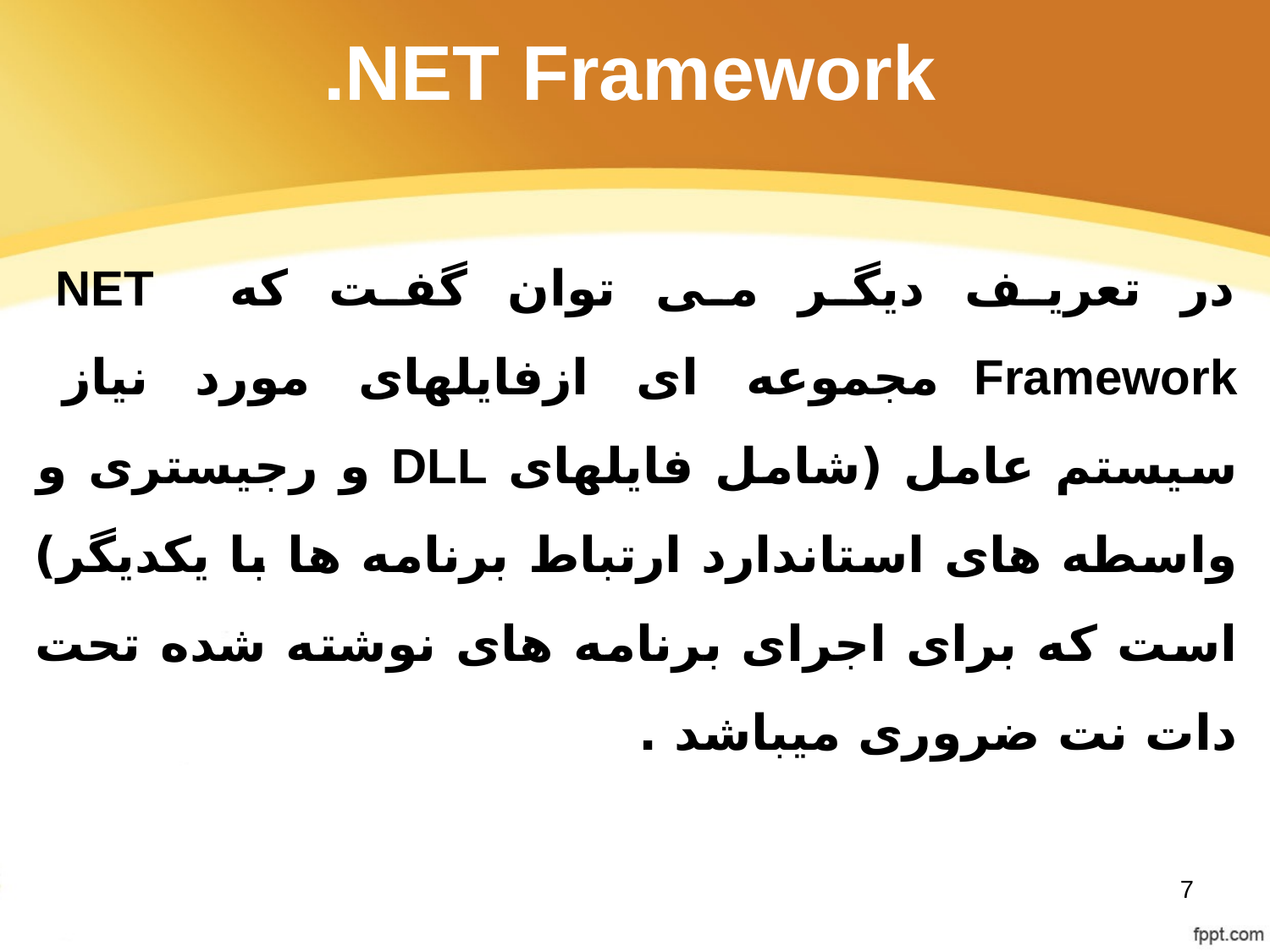

# .NET Framework
در تعریف دیگر می توان گفت که NET  Framework  مجموعه ای ازفایلهای مورد نیاز سیستم عامل (شامل فایلهای DLL و رجیستری و واسطه های استاندارد ارتباط برنامه ها با یکدیگر) است که برای اجرای برنامه های نوشته شده تحت دات نت ضروری میباشد .

7